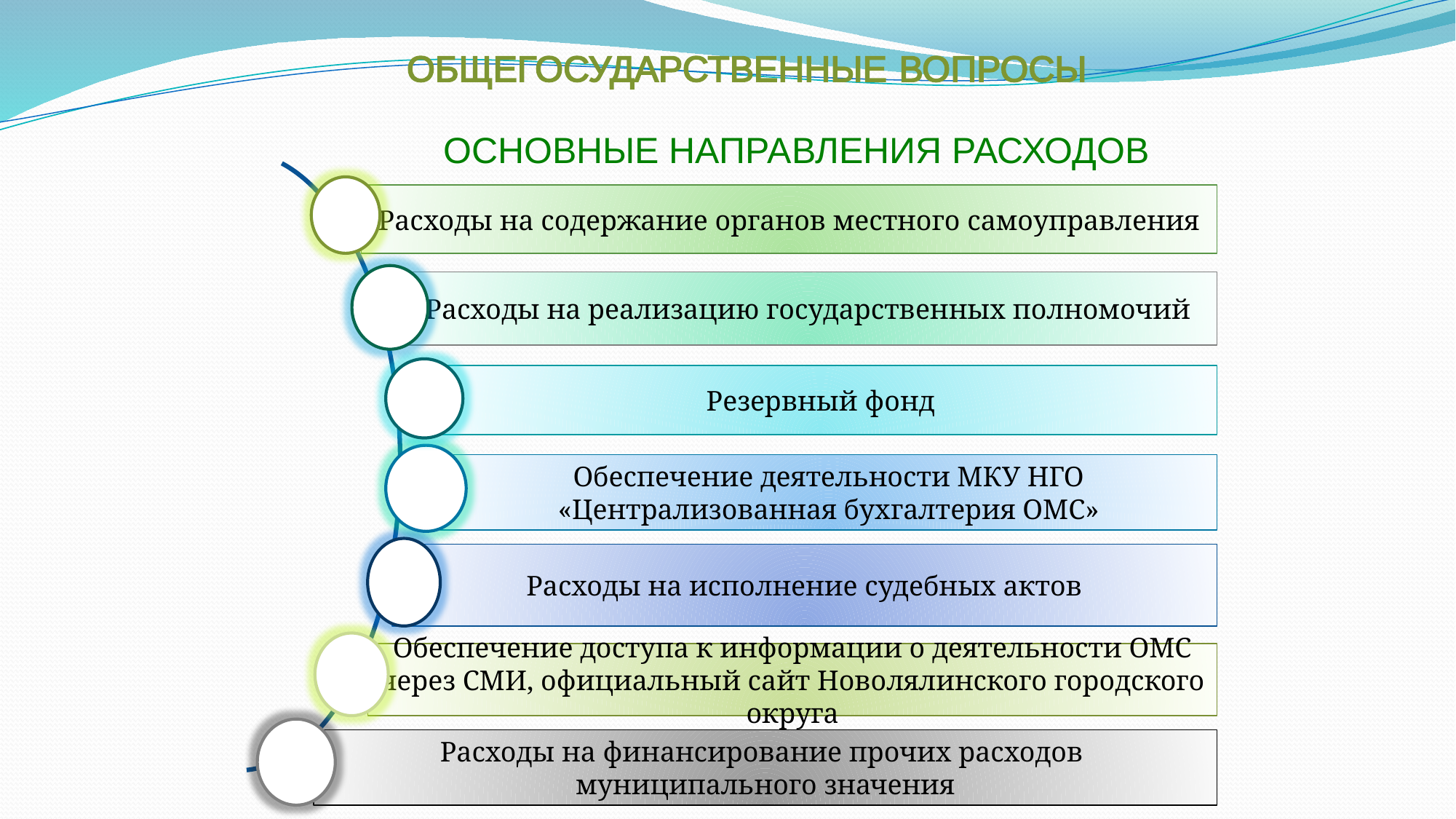

ОБЩЕГОСУДАРСТВЕННЫЕ ВОПРОСЫ
ОСНОВНЫЕ НАПРАВЛЕНИЯ РАСХОДОВ

Расходы на содержание органов местного самоуправления

Расходы на реализацию государственных полномочий

Резервный фонд

Обеспечение деятельности МКУ НГО «Централизованная бухгалтерия ОМС»

Расходы на исполнение судебных актов

Обеспечение доступа к информации о деятельности ОМС через СМИ, официальный сайт Новолялинского городского округа

Расходы на финансирование прочих расходов
муниципального значения